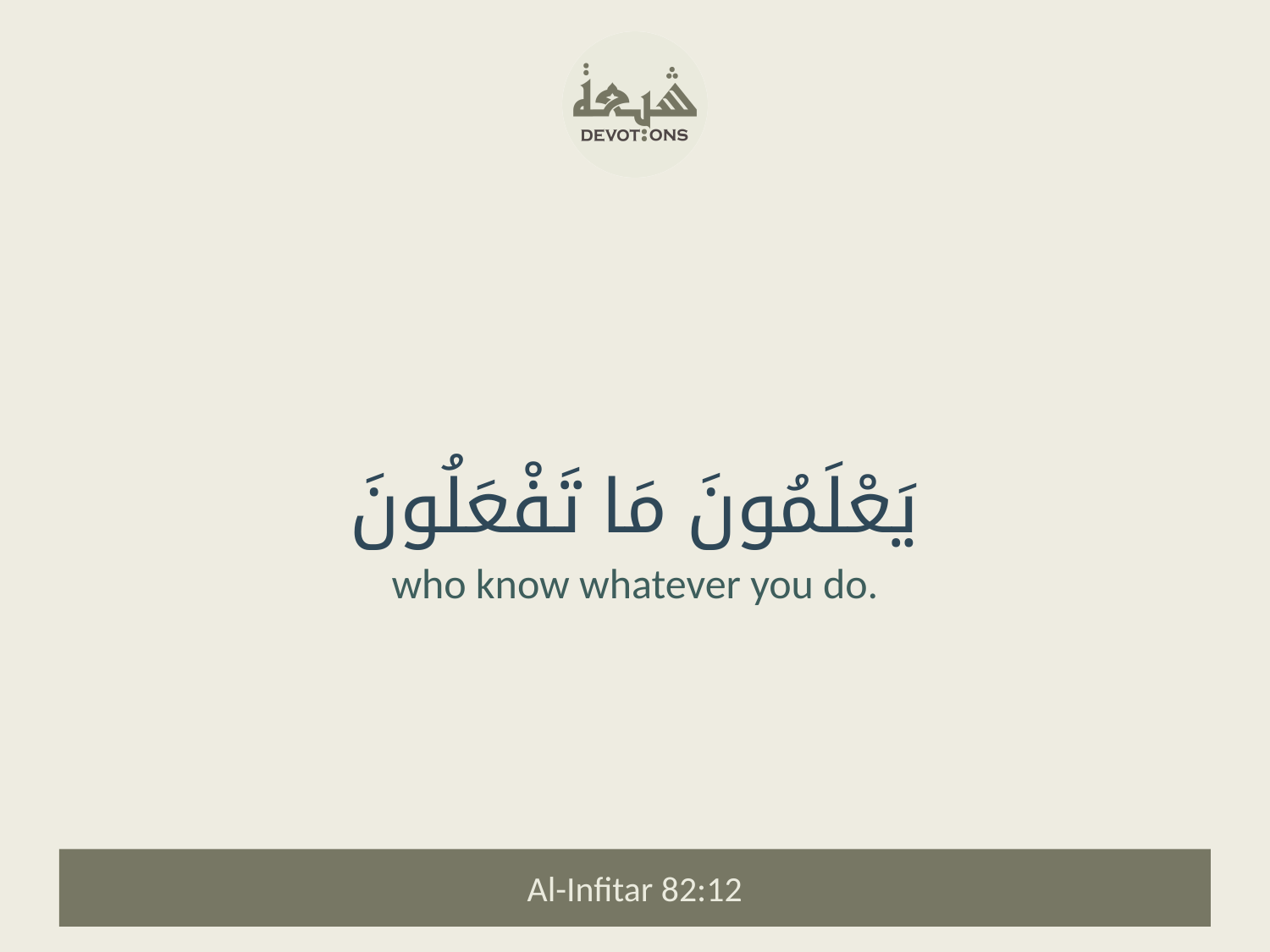

يَعْلَمُونَ مَا تَفْعَلُونَ
who know whatever you do.
Al-Infitar 82:12